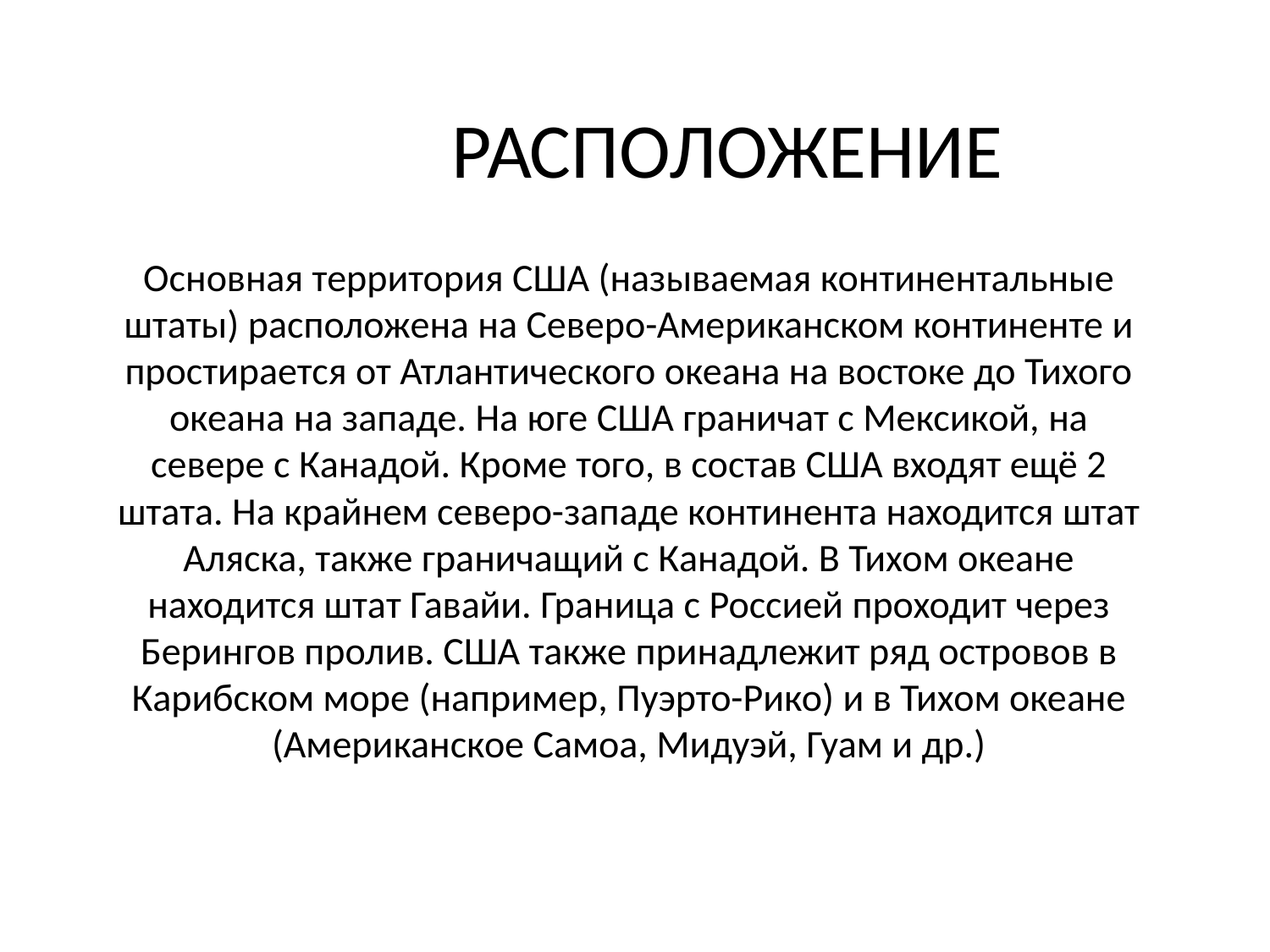

# РАСПОЛОЖЕНИЕ
Основная территория США (называемая континентальные штаты) расположена на Северо-Американском континенте и простирается от Атлантического океана на востоке до Тихого океана на западе. На юге США граничат с Мексикой, на севере с Канадой. Кроме того, в состав США входят ещё 2 штата. На крайнем северо-западе континента находится штат Аляска, также граничащий с Канадой. В Тихом океане находится штат Гавайи. Граница с Россией проходит через Берингов пролив. США также принадлежит ряд островов в Карибском море (например, Пуэрто-Рико) и в Тихом океане (Американское Самоа, Мидуэй, Гуам и др.)